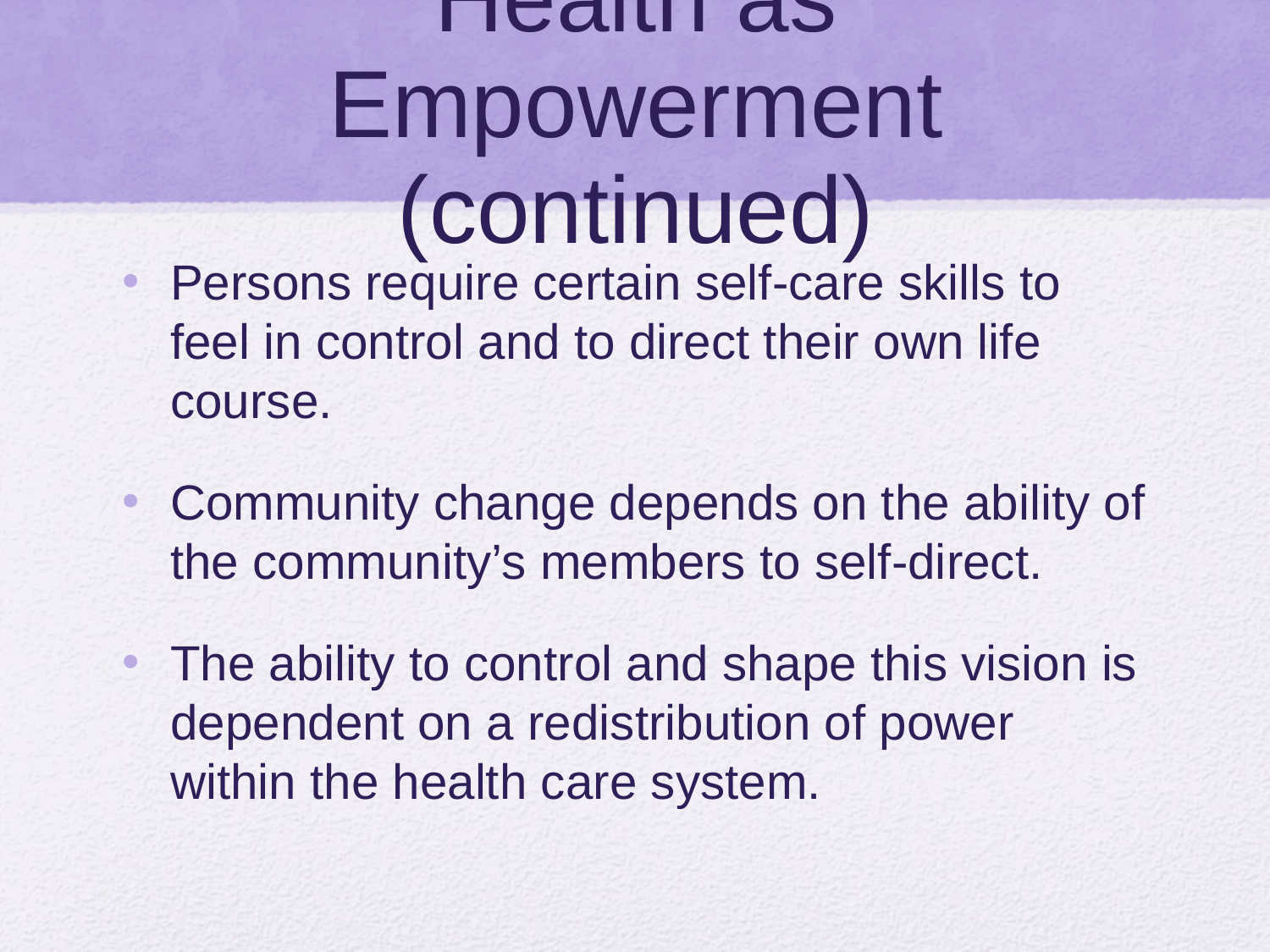

# Health as Empowerment (continued)
Persons require certain self-care skills to feel in control and to direct their own life course.
Community change depends on the ability of the community’s members to self-direct.
The ability to control and shape this vision is dependent on a redistribution of power within the health care system.